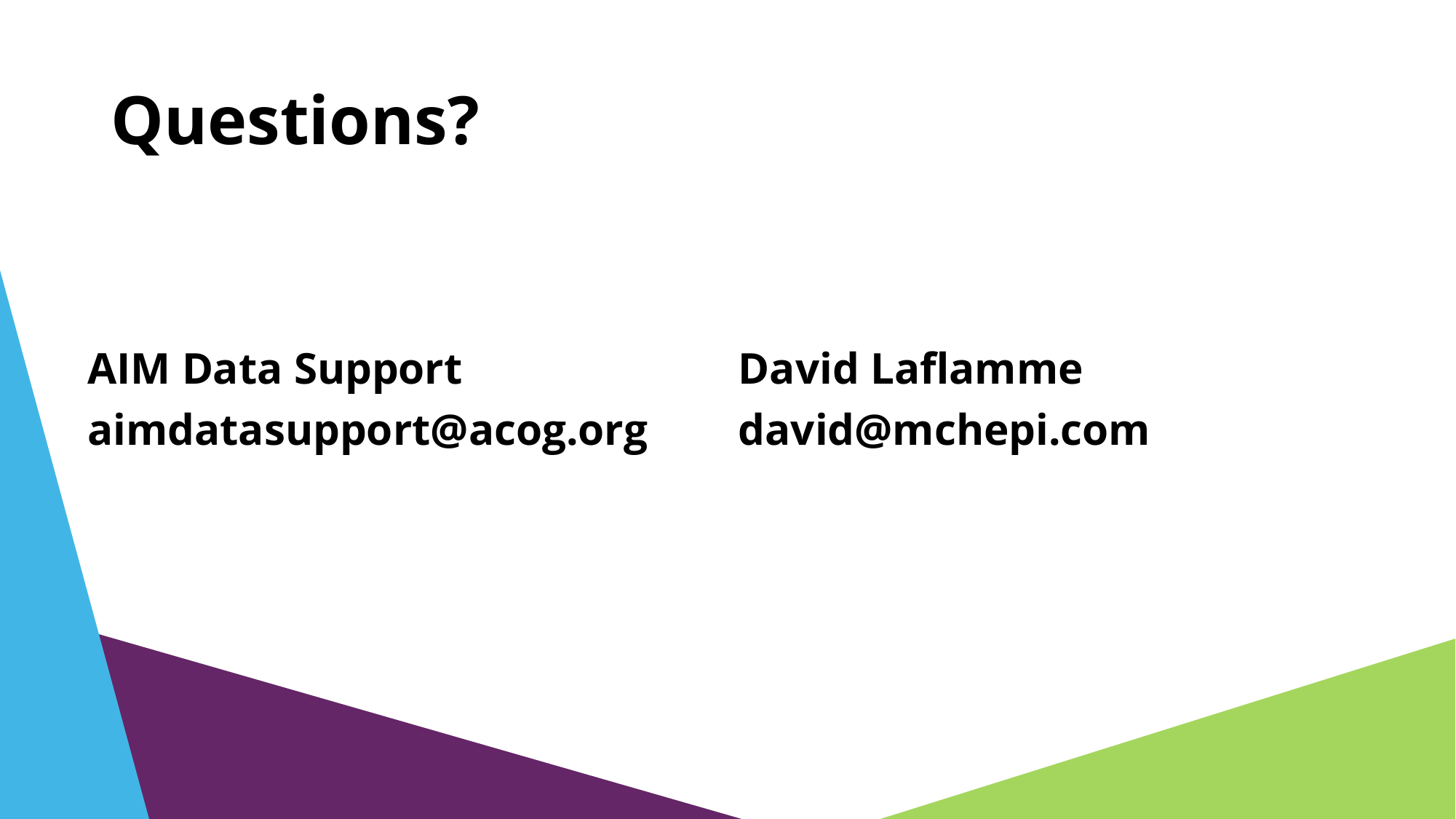

# Questions?

AIM Data Support
aimdatasupport@acog.org

David Laflamme
david@mchepi.com